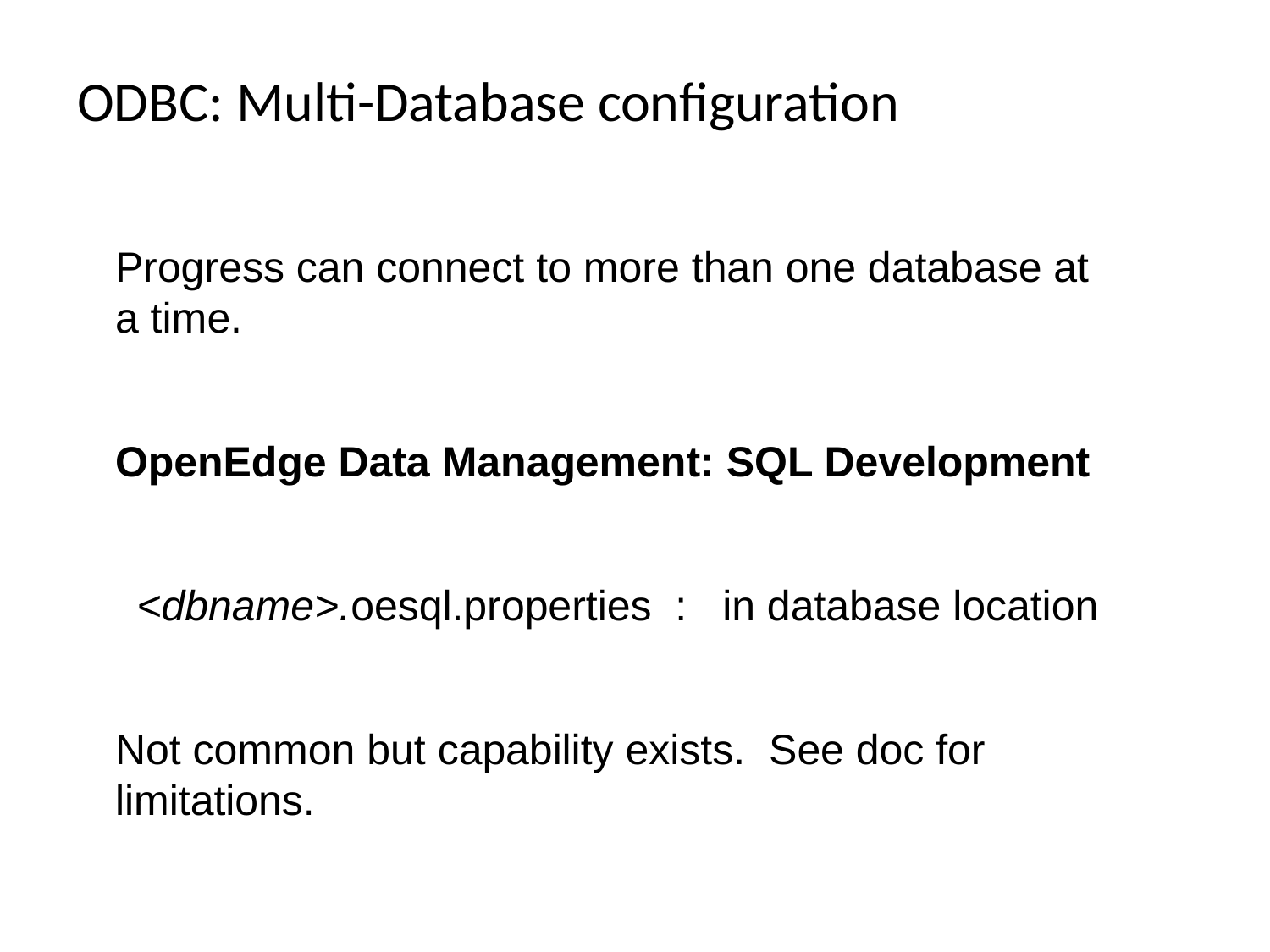

# ODBC: Multi-Database configuration
Progress can connect to more than one database at a time.

OpenEdge Data Management: SQL Development

<dbname>.oesql.properties  :   in database location

Not common but capability exists.  See doc for limitations.